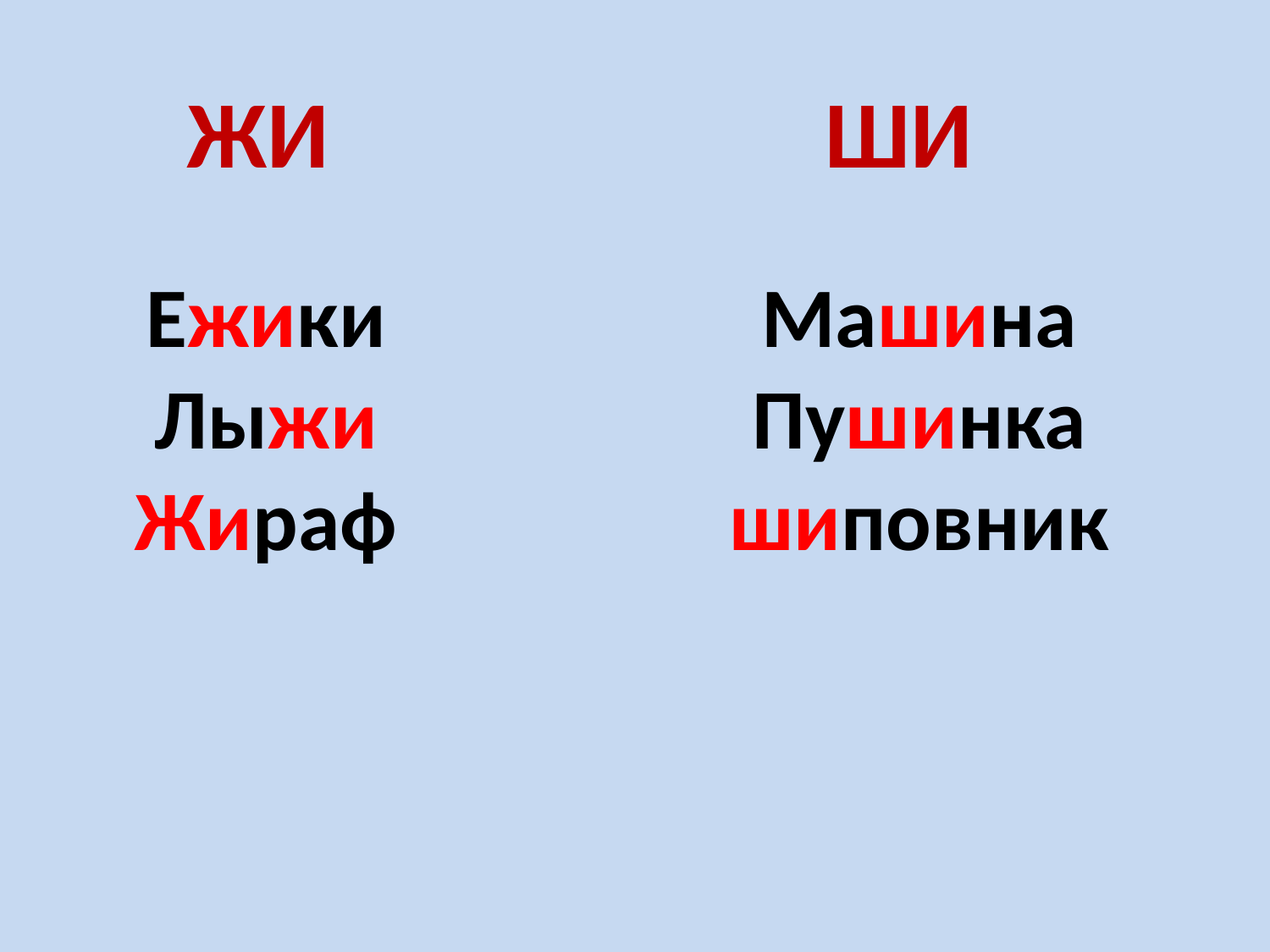

ЖИ                       ШИ
Ежики
Лыжи
Жираф
Машина
Пушинка
шиповник